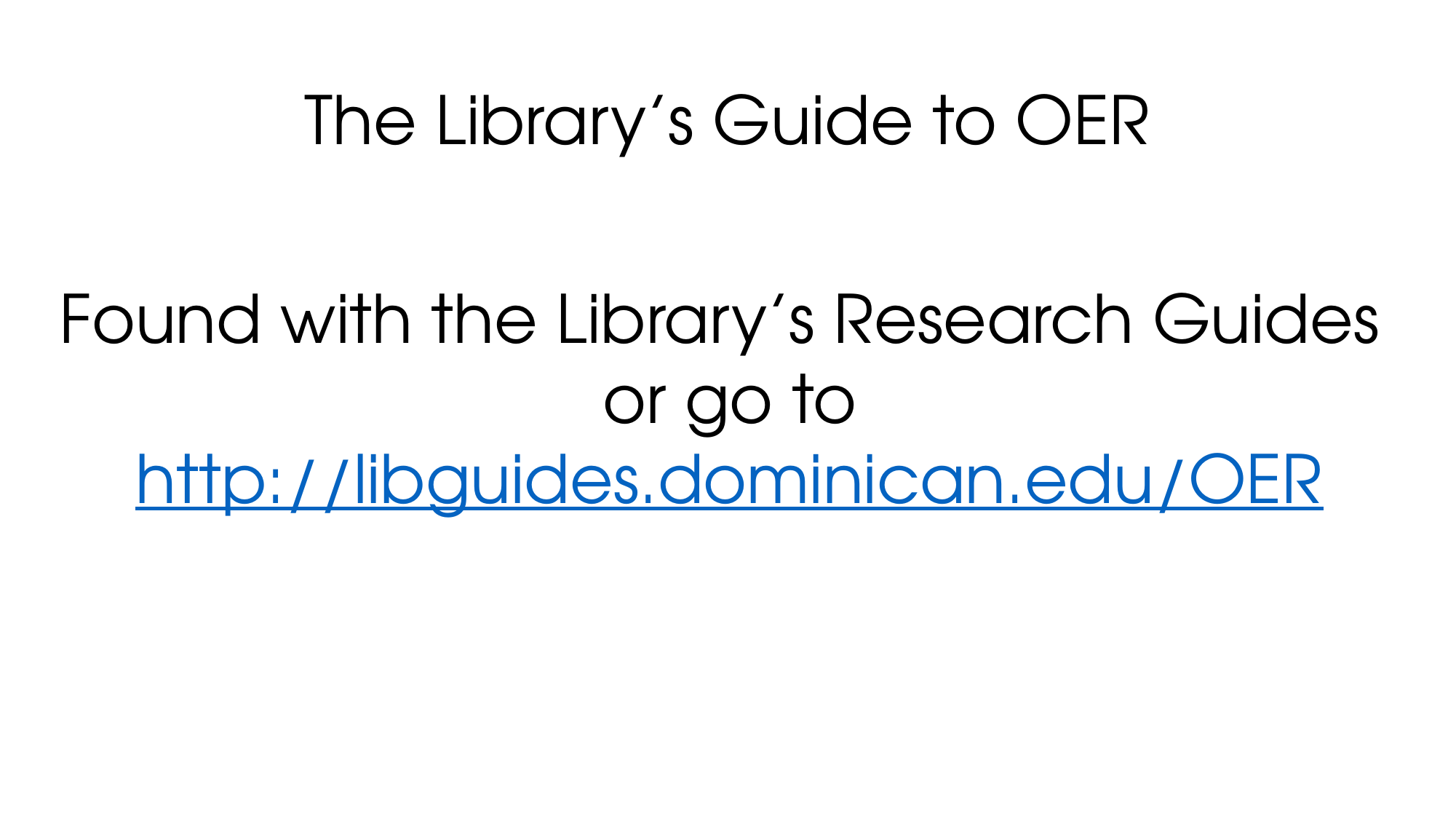

# The Library’s Guide to OER
Found with the Library’s Research Guides
or go to
http://libguides.dominican.edu/OER